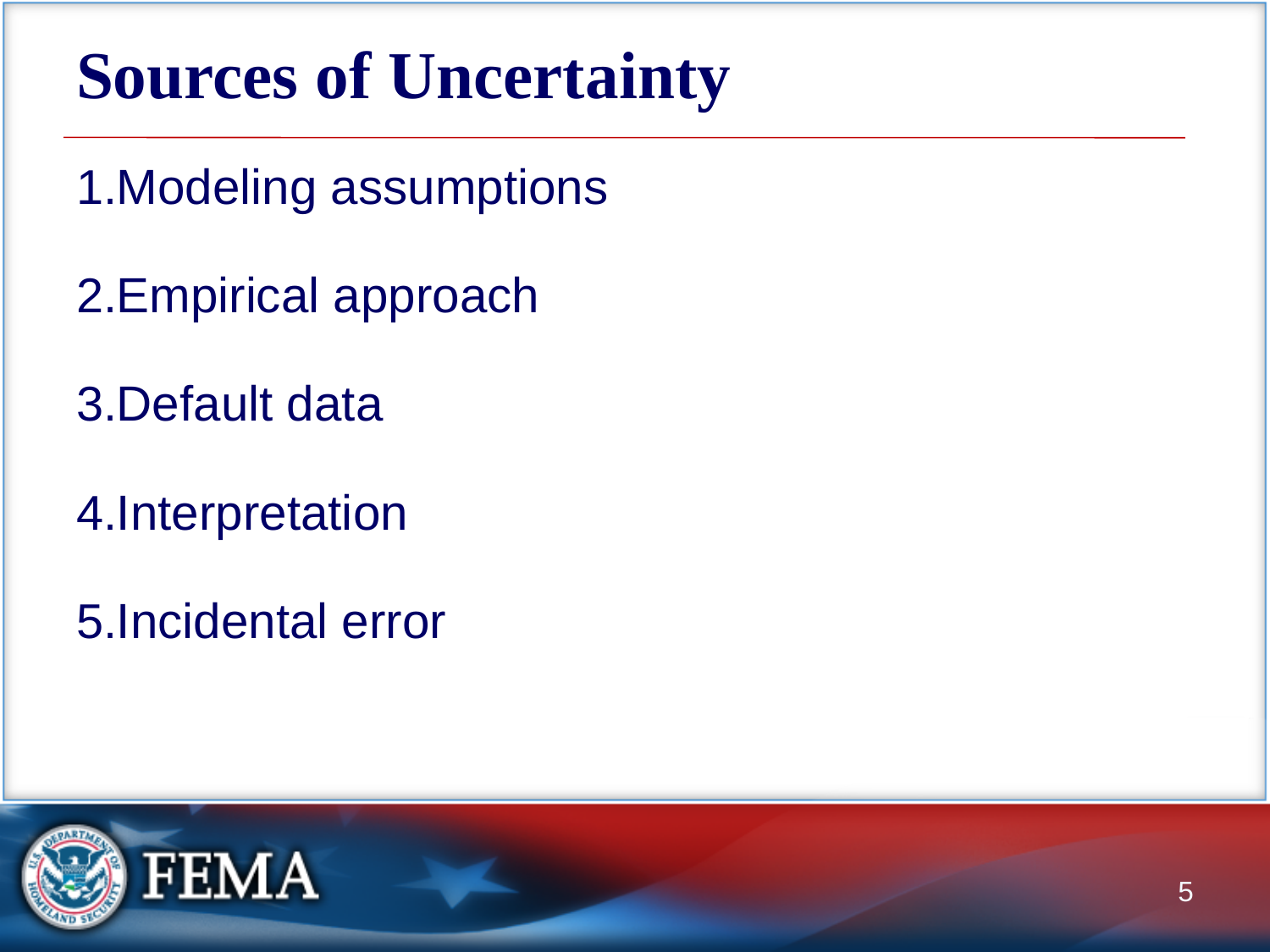

# Sources of Uncertainty
Modeling assumptions
Empirical approach
Default data
Interpretation
Incidental error
5